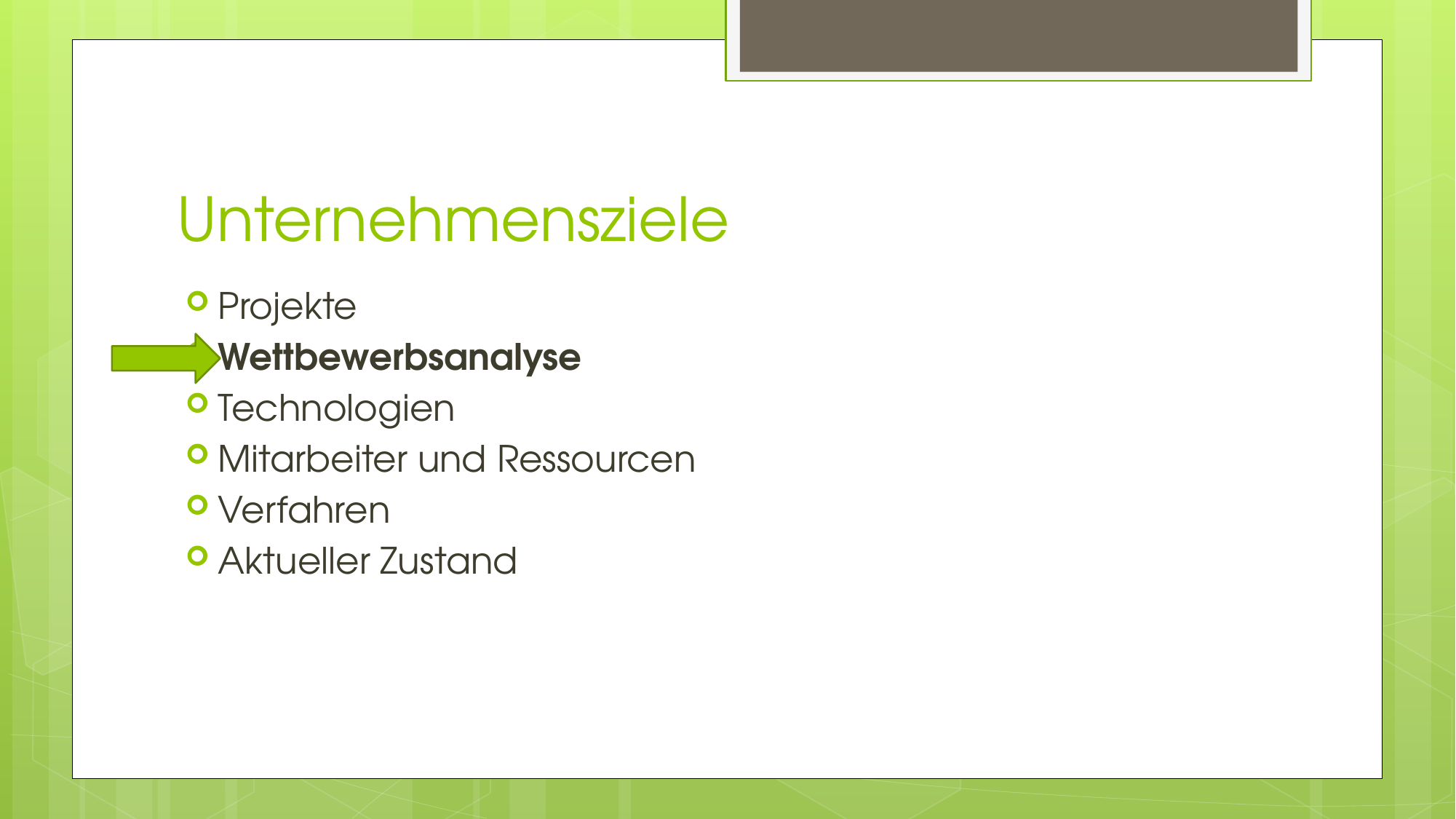

# Unternehmensziele
Projekte
Wettbewerbsanalyse
Technologien
Mitarbeiter und Ressourcen
Verfahren
Aktueller Zustand